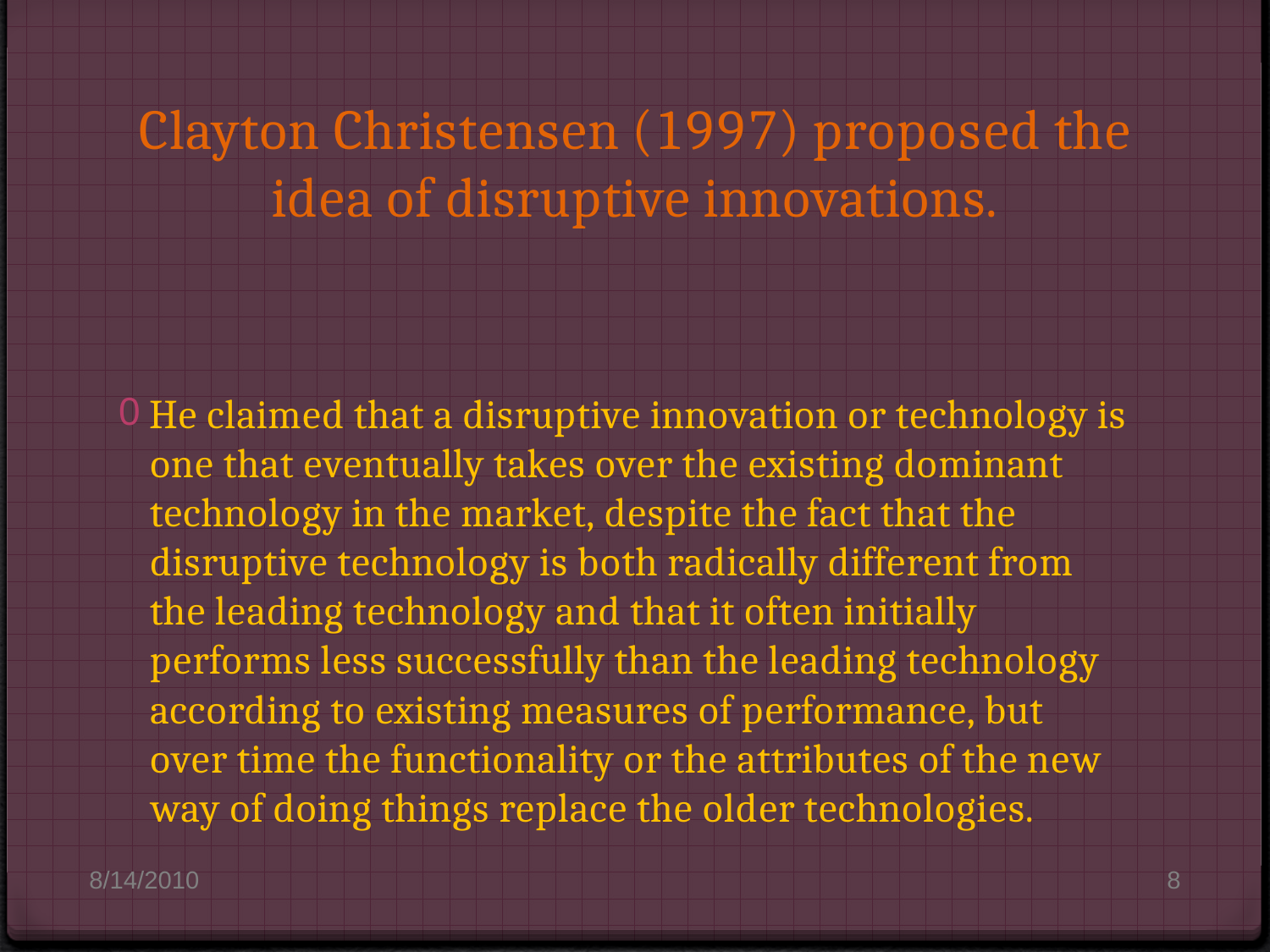

# Clayton Christensen (1997) proposed the idea of disruptive innovations.
He claimed that a disruptive innovation or technology is one that eventually takes over the existing dominant technology in the market, despite the fact that the disruptive technology is both radically different from the leading technology and that it often initially performs less successfully than the leading technology according to existing measures of performance, but over time the functionality or the attributes of the new way of doing things replace the older technologies.
8/14/2010
8